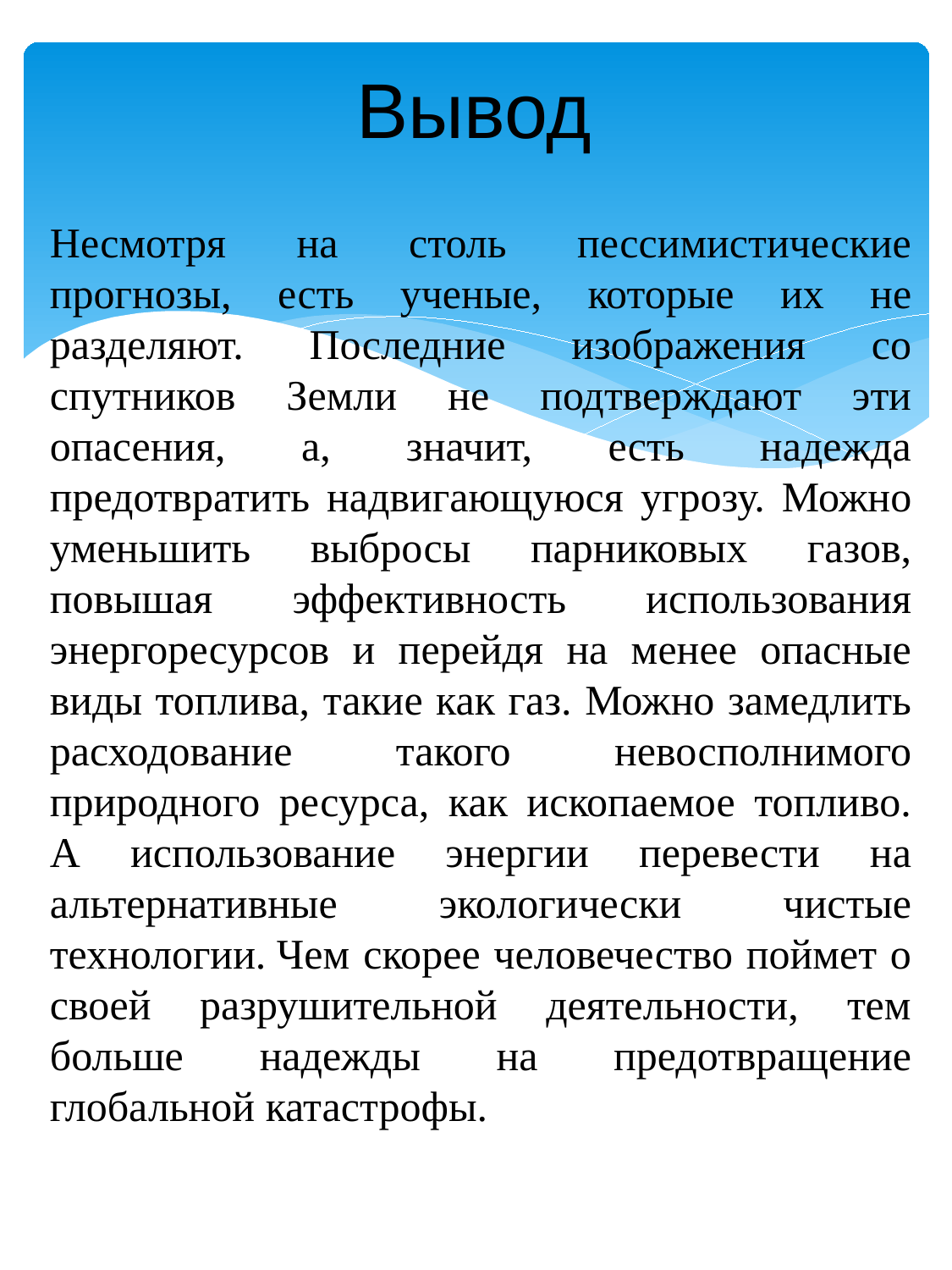

# Вывод

Несмотря на столь пессимистические прогнозы, есть ученые, которые их не разделяют. Последние изображения со спутников Земли не подтверждают эти опасения, а, значит, есть надежда предотвратить надвигающуюся угрозу. Можно уменьшить выбросы парниковых газов, повышая эффективность использования энергоресурсов и перейдя на менее опасные виды топлива, такие как газ. Можно замедлить расходование такого невосполнимого природного ресурса, как ископаемое топливо. А использование энергии перевести на альтернативные экологически чистые технологии. Чем скорее человечество поймет о своей разрушительной деятельности, тем больше надежды на предотвращение глобальной катастрофы.